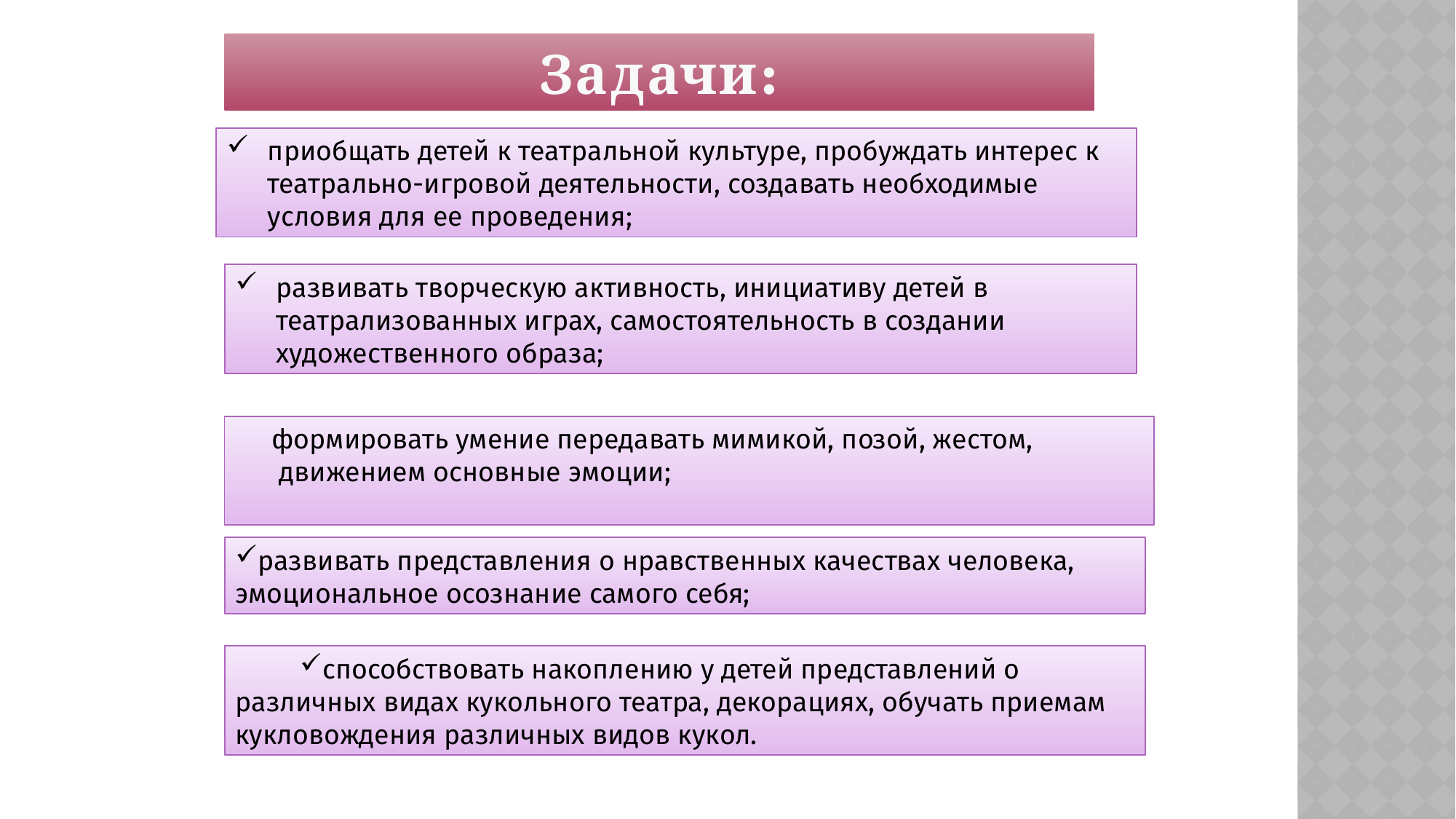

Задачи:
приобщать детей к театральной культуре, пробуждать интерес к театрально-игровой деятельности, создавать необходимые условия для ее проведения;
развивать творческую активность, инициативу детей в театрализованных играх, самостоятельность в создании художественного образа;
     формировать умение передавать мимикой, позой, жестом,
      движением основные эмоции;

развивать представления о нравственных качествах человека, эмоциональное осознание самого себя;
способствовать накоплению у детей представлений о различных видах кукольного театра, декорациях, обучать приемам кукловождения различных видов кукол.